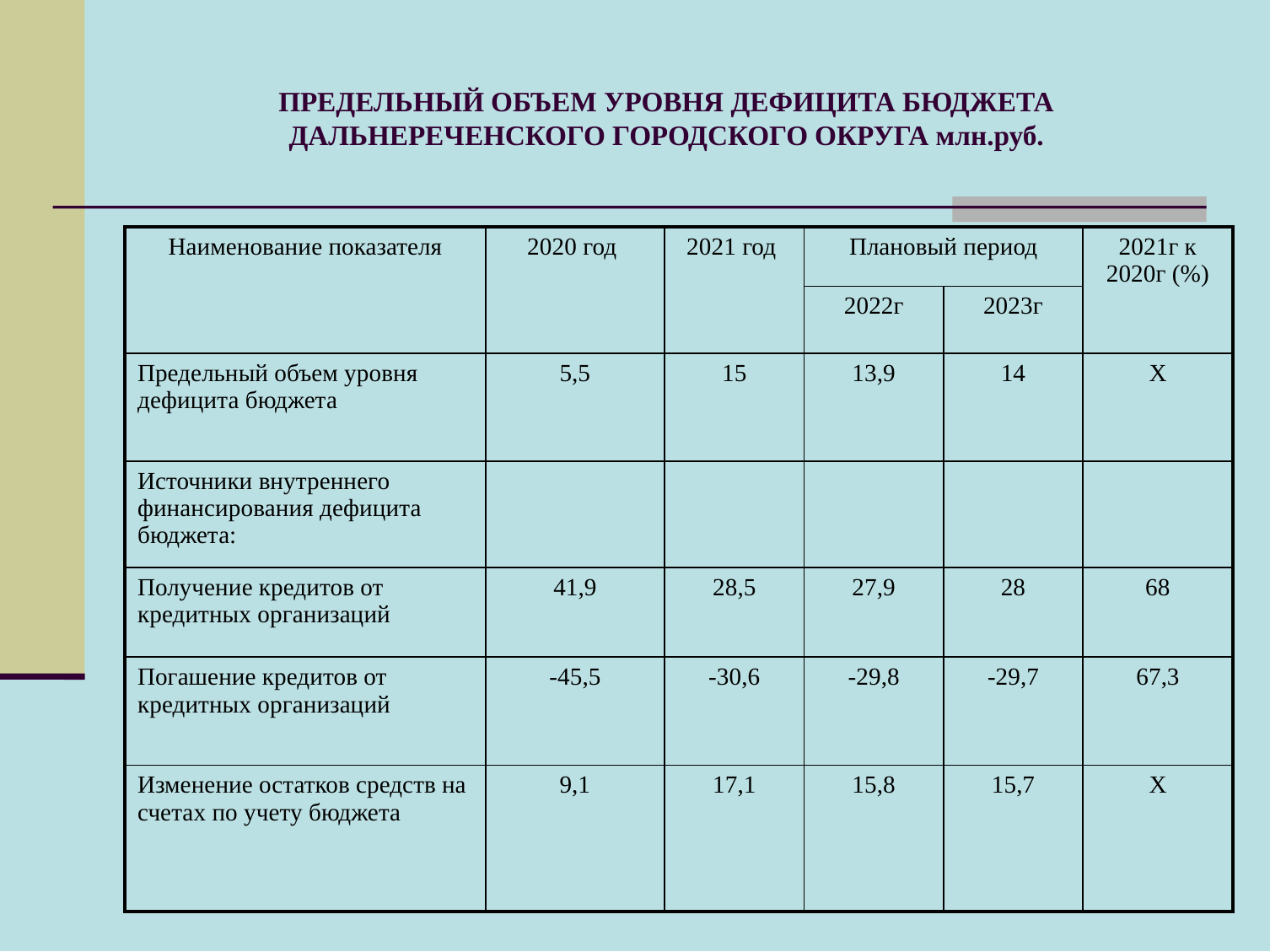

# ПРЕДЕЛЬНЫЙ ОБЪЕМ УРОВНЯ ДЕФИЦИТА БЮДЖЕТА ДАЛЬНЕРЕЧЕНСКОГО ГОРОДСКОГО ОКРУГА млн.руб.
| Наименование показателя | 2020 год | 2021 год | Плановый период |  | 2021г к 2020г (%) |
| --- | --- | --- | --- | --- | --- |
|  |  |  | 2022г | 2023г |  |
| Предельный объем уровня дефицита бюджета | 5,5 | 15 | 13,9 | 14 | Х |
| Источники внутреннего финансирования дефицита бюджета: |  |  |  |  |  |
| Получение кредитов от кредитных организаций | 41,9 | 28,5 | 27,9 | 28 | 68 |
| Погашение кредитов от кредитных организаций | -45,5 | -30,6 | -29,8 | -29,7 | 67,3 |
| Изменение остатков средств на счетах по учету бюджета | 9,1 | 17,1 | 15,8 | 15,7 | Х |